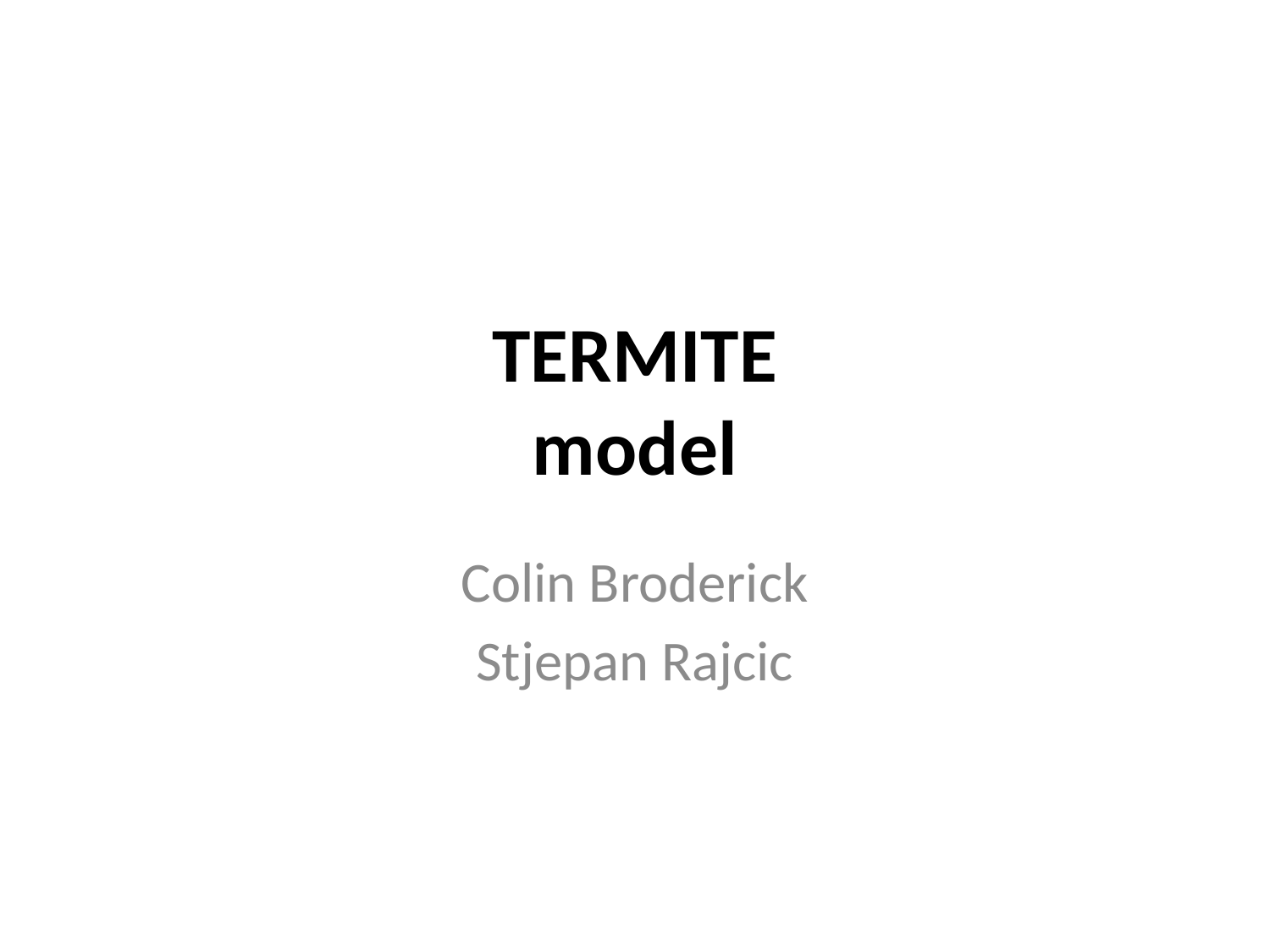

# TERMITE model
Colin Broderick
Stjepan Rajcic